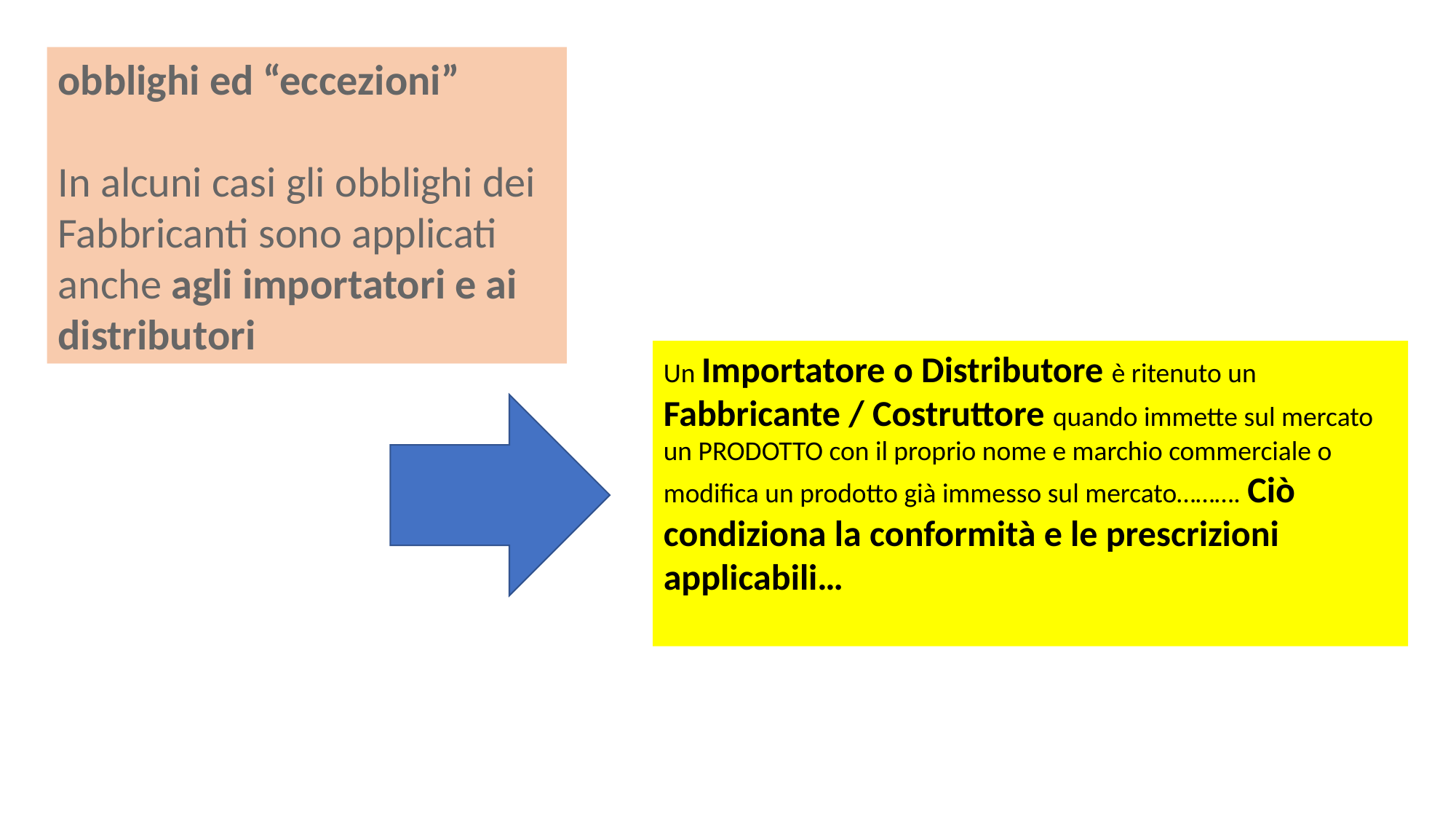

obblighi ed “eccezioni”

In alcuni casi gli obblighi dei Fabbricanti sono applicati anche agli importatori e ai distributori
Un Importatore o Distributore è ritenuto un Fabbricante / Costruttore quando immette sul mercato un PRODOTTO con il proprio nome e marchio commerciale o modifica un prodotto già immesso sul mercato………. Ciò condiziona la conformità e le prescrizioni applicabili…